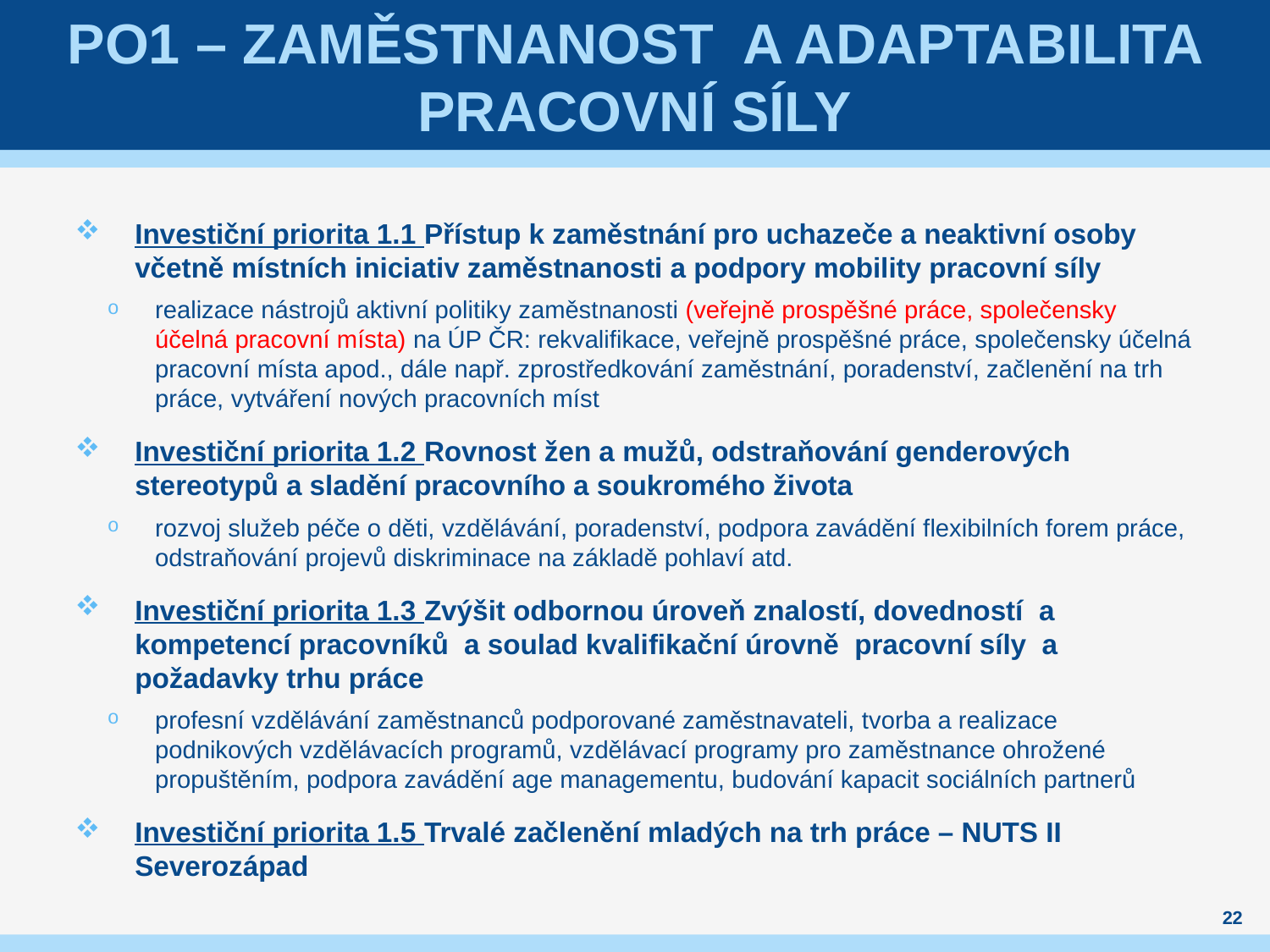

# PO1 – zaměstnanost  a adaptabilita pracovní síly
Investiční priorita 1.1 Přístup k zaměstnání pro uchazeče a neaktivní osoby včetně místních iniciativ zaměstnanosti a podpory mobility pracovní síly
realizace nástrojů aktivní politiky zaměstnanosti (veřejně prospěšné práce, společensky účelná pracovní místa) na ÚP ČR: rekvalifikace, veřejně prospěšné práce, společensky účelná pracovní místa apod., dále např. zprostředkování zaměstnání, poradenství, začlenění na trh práce, vytváření nových pracovních míst
Investiční priorita 1.2 Rovnost žen a mužů, odstraňování genderových stereotypů a sladění pracovního a soukromého života
rozvoj služeb péče o děti, vzdělávání, poradenství, podpora zavádění flexibilních forem práce, odstraňování projevů diskriminace na základě pohlaví atd.
Investiční priorita 1.3 Zvýšit odbornou úroveň znalostí, dovedností  a kompetencí pracovníků  a soulad kvalifikační úrovně  pracovní síly  a požadavky trhu práce
profesní vzdělávání zaměstnanců podporované zaměstnavateli, tvorba a realizace podnikových vzdělávacích programů, vzdělávací programy pro zaměstnance ohrožené propuštěním, podpora zavádění age managementu, budování kapacit sociálních partnerů
Investiční priorita 1.5 Trvalé začlenění mladých na trh práce – NUTS II Severozápad
22